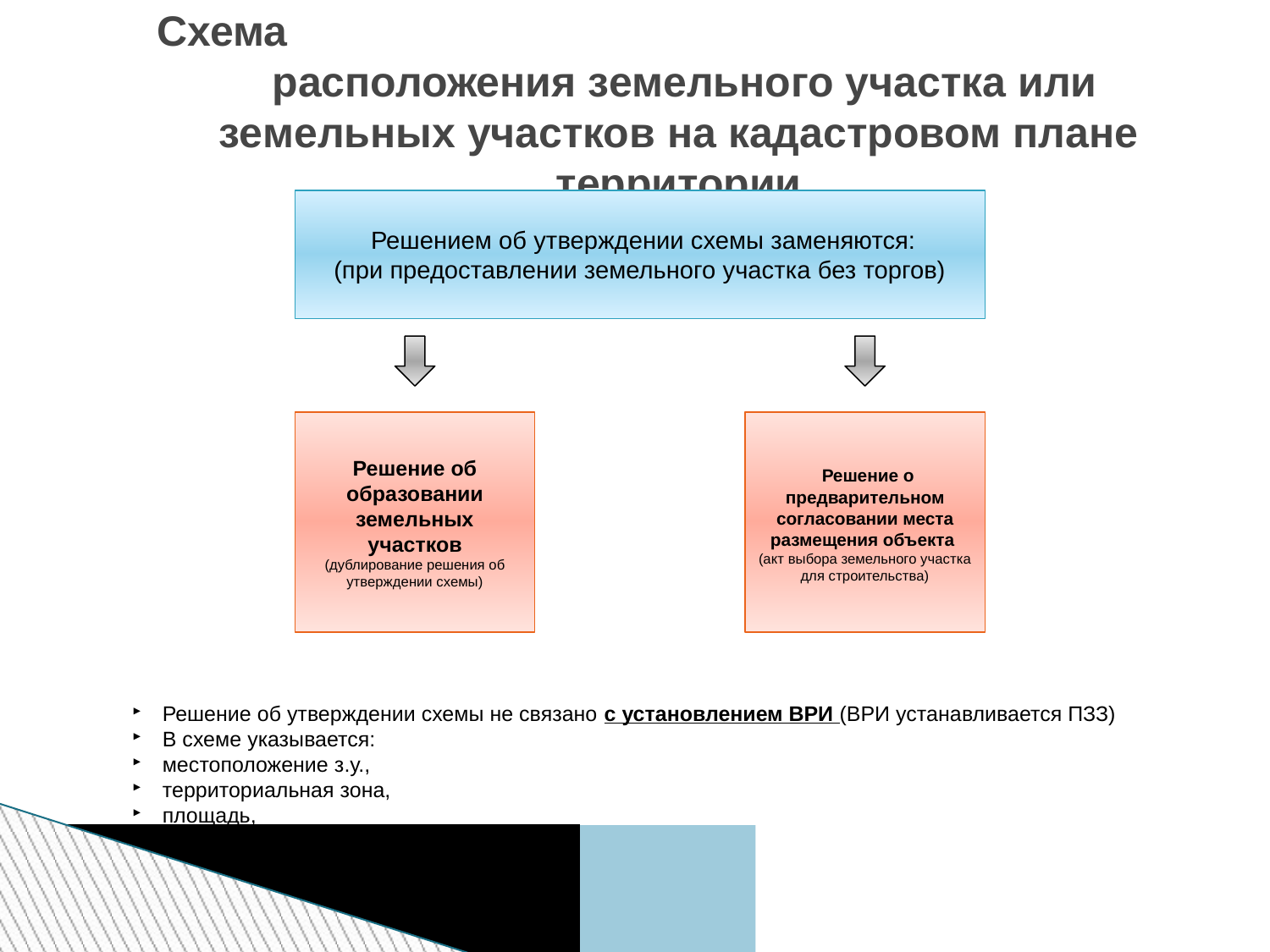

Схема
 расположения земельного участка или земельных участков на кадастровом плане территории
 Решением об утверждении схемы заменяются:
(при предоставлении земельного участка без торгов)

Решение об образовании земельных участков
(дублирование решения об утверждении схемы)
 Решение о предварительном согласовании места размещения объекта
(акт выбора земельного участка для строительства)

Решение об утверждении схемы не связано с установлением ВРИ (ВРИ устанавливается ПЗЗ)
В схеме указывается:
местоположение з.у.,
территориальная зона,
площадь,
категория земель